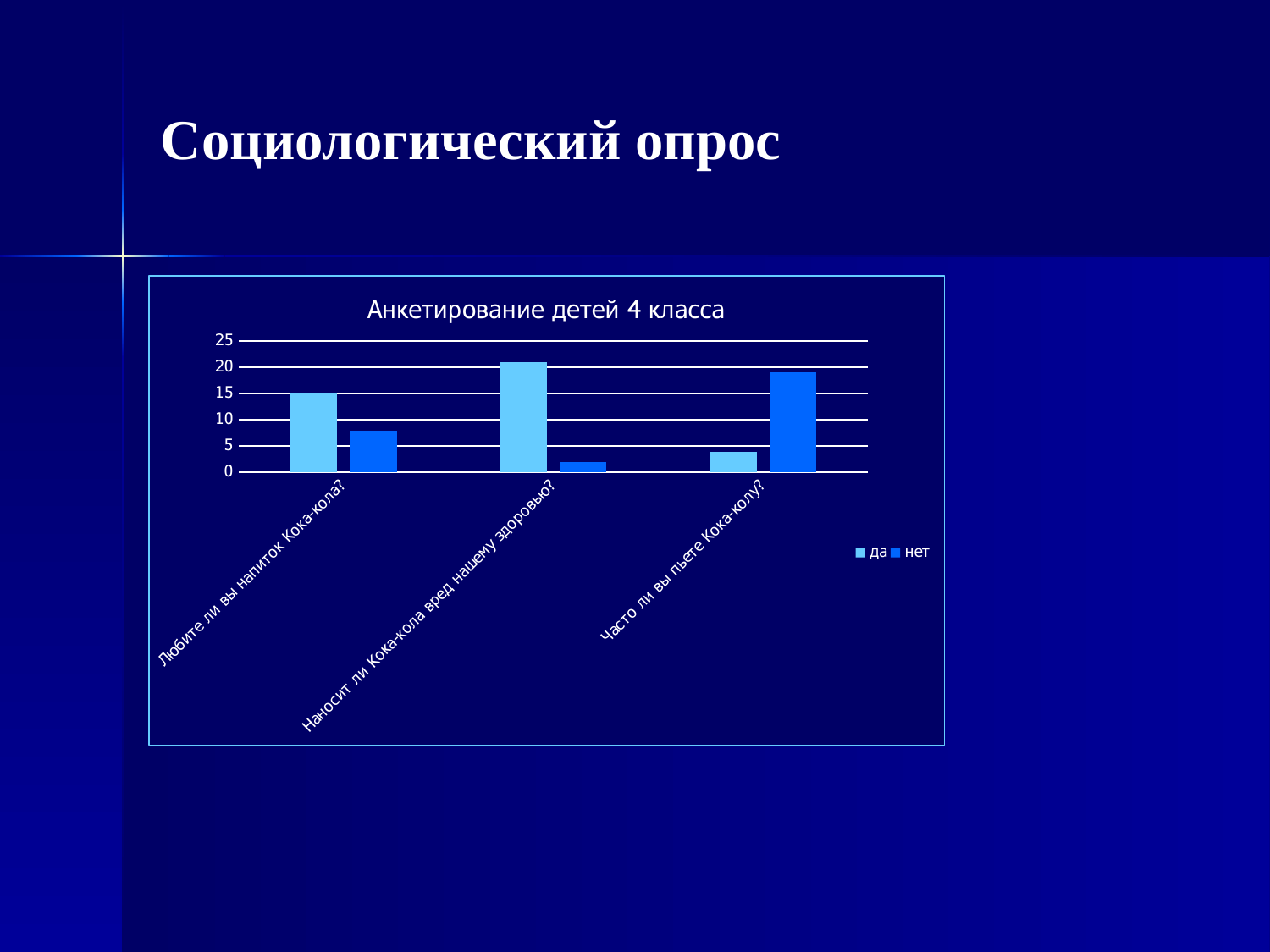

# Социологический опрос

### Chart: Анкетирование детей 4 класса

| Category | да | нет |
|---|---|---|
| Любите ли вы напиток Кока-кола? | 15.0 | 8.0 |
| Наносит ли Кока-кола вред нашему здоровью? | 21.0 | 2.0 |
| Часто ли вы пьете Кока-колу? | 4.0 | 19.0 |